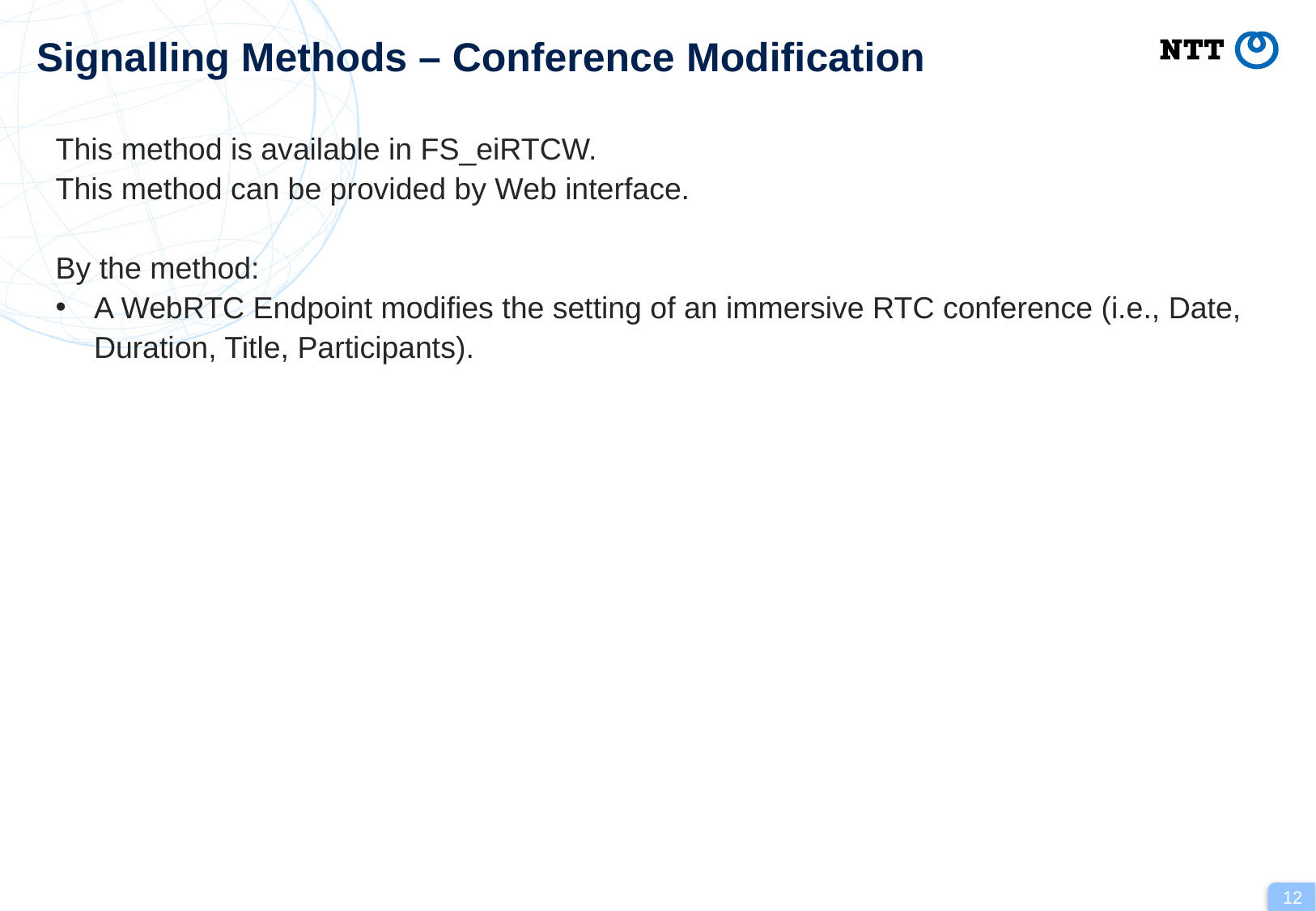

# Signalling Methods – Conference Modification
This method is available in FS_eiRTCW.
This method can be provided by Web interface.

By the method:
A WebRTC Endpoint modifies the setting of an immersive RTC conference (i.e., Date, Duration, Title, Participants).